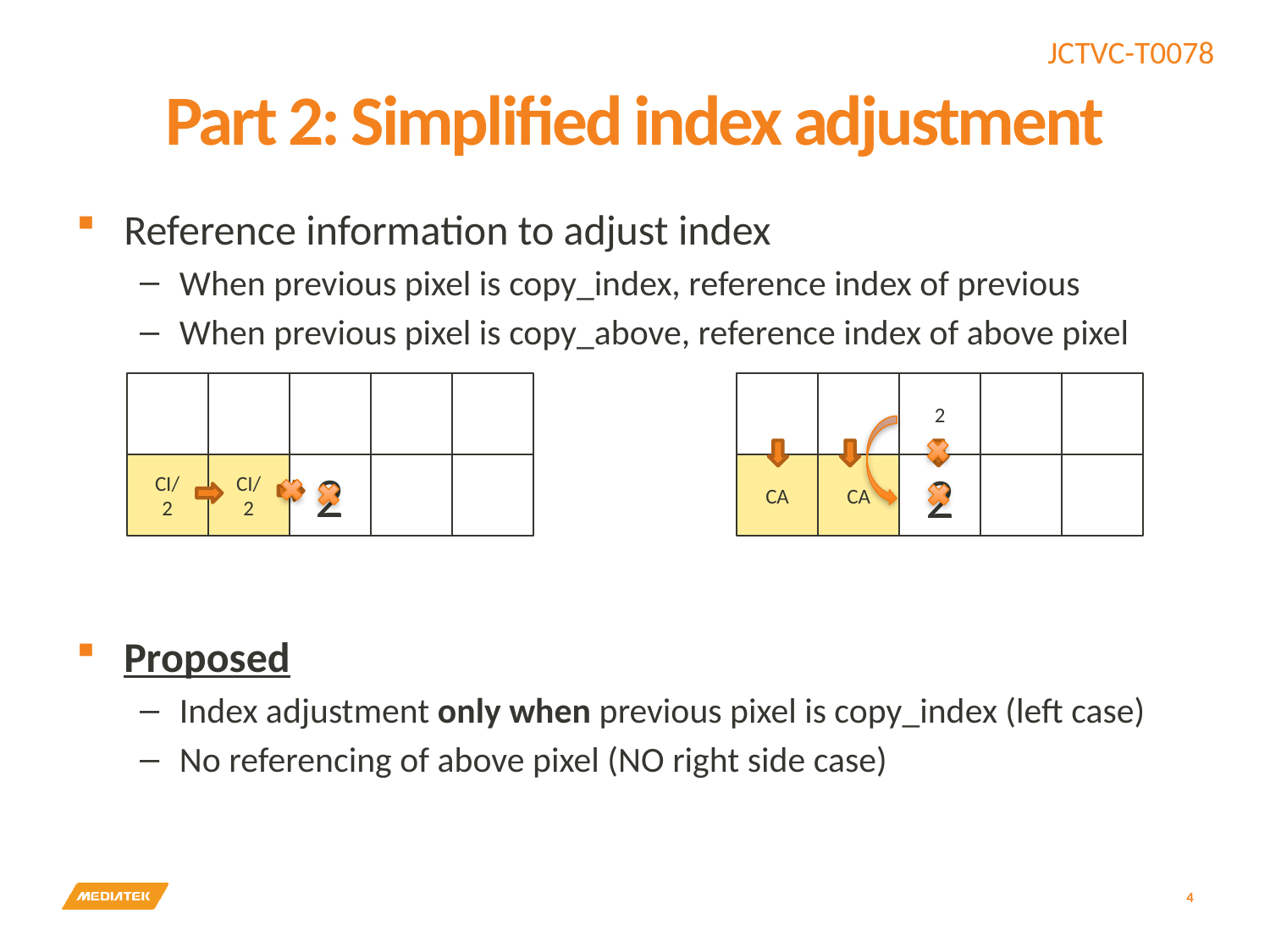

JCTVC-T0078
# Part 2: Simplified index adjustment
Reference information to adjust index
When previous pixel is copy_index, reference index of previous
When previous pixel is copy_above, reference index of above pixel

Proposed
Index adjustment only when previous pixel is copy_index (left case)
No referencing of above pixel (NO right side case)

CI/
2
CI/
2
2

2

CA
CA
2

4